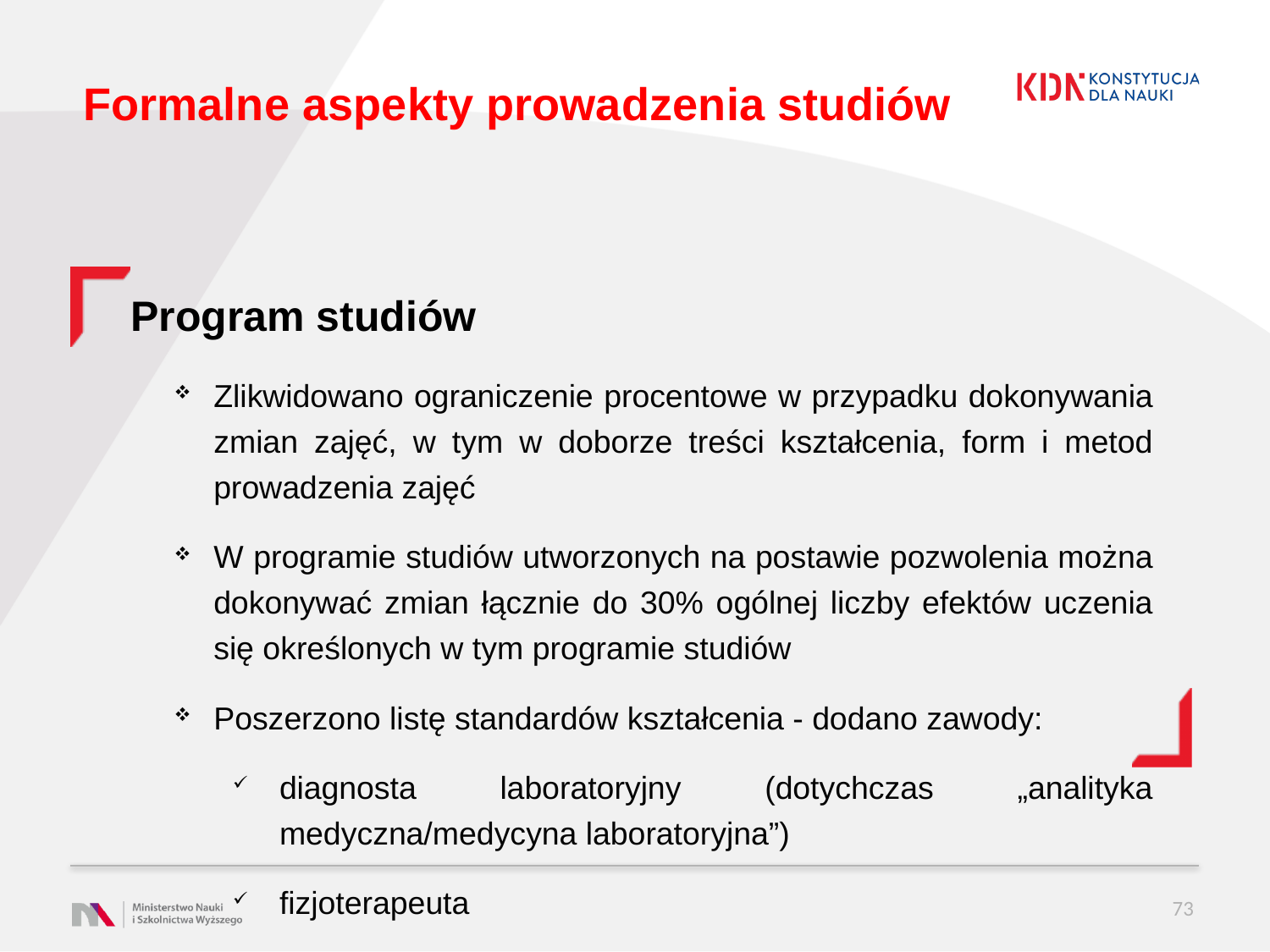

# Formalne aspekty prowadzenia studiów
Program studiów
Zlikwidowano ograniczenie procentowe w przypadku dokonywania zmian zajęć, w tym w doborze treści kształcenia, form i metod prowadzenia zajęć
W programie studiów utworzonych na postawie pozwolenia można dokonywać zmian łącznie do 30% ogólnej liczby efektów uczenia się określonych w tym programie studiów
Poszerzono listę standardów kształcenia - dodano zawody:
diagnosta laboratoryjny (dotychczas „analityka medyczna/medycyna laboratoryjna”)
fizjoterapeuta
ratownik medyczny
73